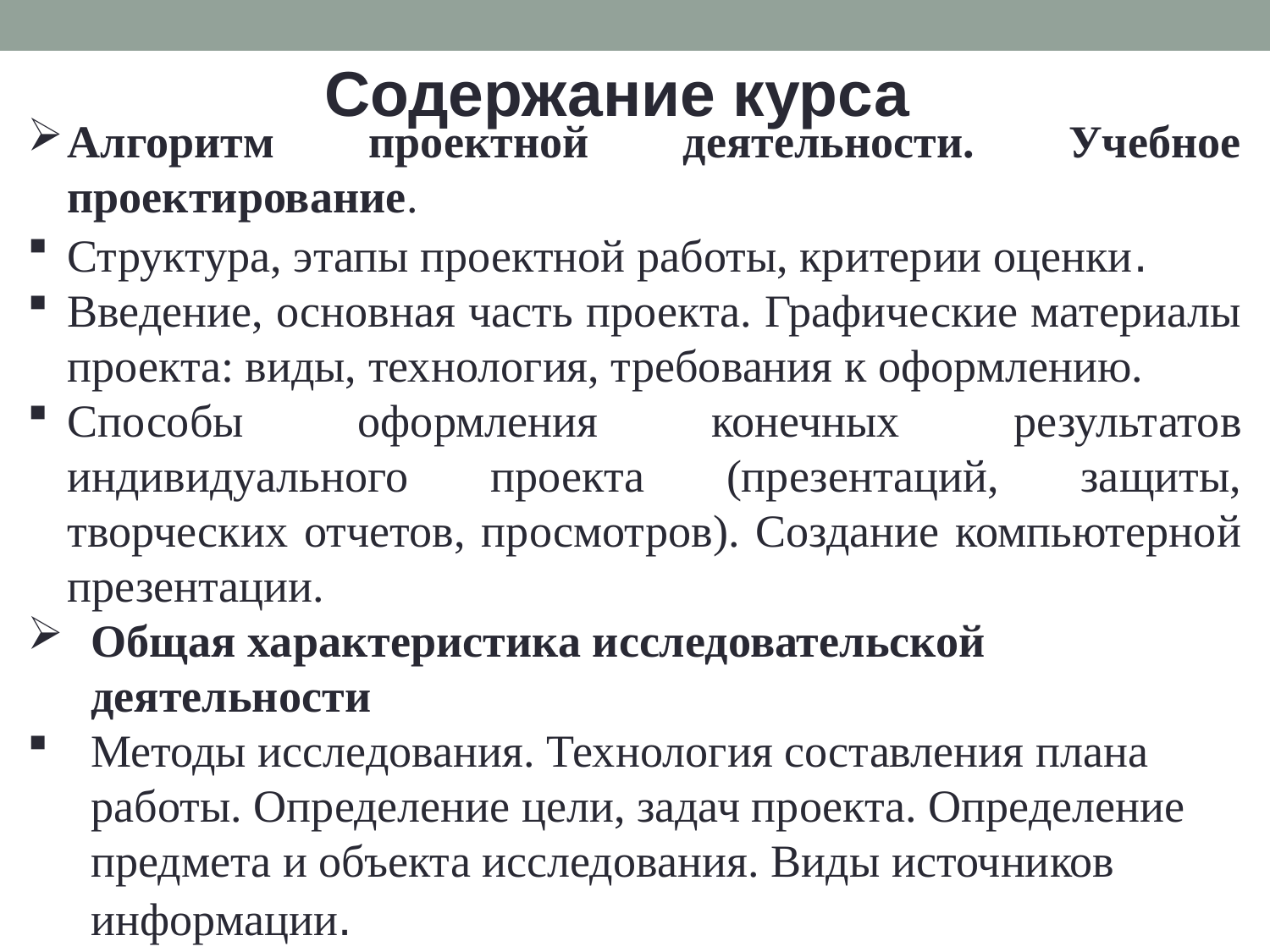

Содержание курса
Алгоритм проектной деятельности. Учебное проектирование.
Структура, этапы проектной работы, критерии оценки.
Введение, основная часть проекта. Графические материалы проекта: виды, технология, требования к оформлению.
Способы оформления конечных результатов индивидуального проекта (презентаций, защиты, творческих отчетов, просмотров). Создание компьютерной презентации.
Общая характеристика исследовательской деятельности
Методы исследования. Технология составления плана работы. Определение цели, задач проекта. Определение предмета и объекта исследования. Виды источников информации.